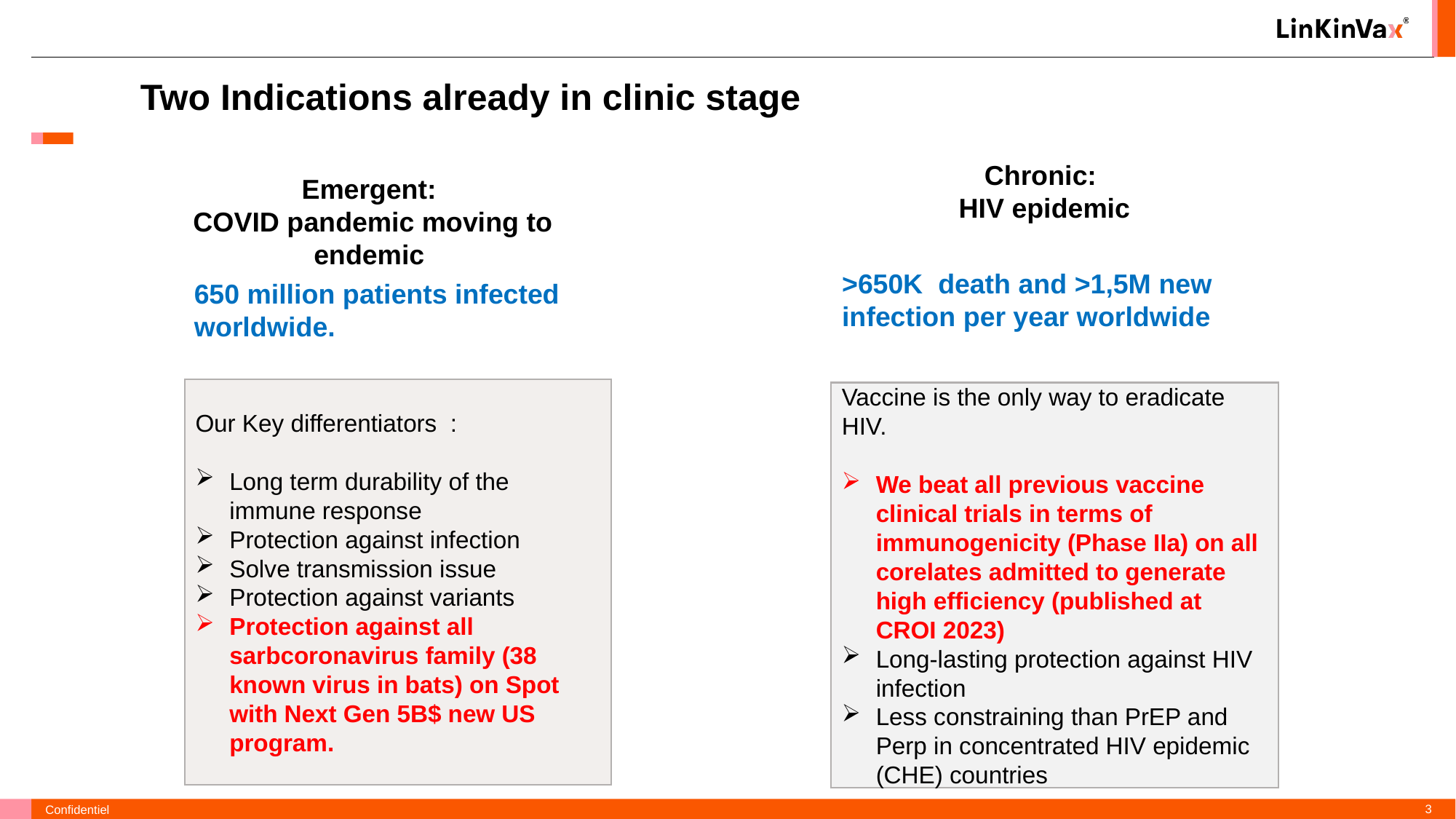

Two Indications already in clinic stage

Chronic:
HIV epidemic
Emergent:
COVID pandemic moving to endemic
>650K  death and >1,5M new infection per year worldwide
650 million patients infected worldwide.
Our Key differentiators  :

Long term durability of the immune response
Protection against infection
Solve transmission issue
Protection against variants
Protection against all sarbcoronavirus family (38 known virus in bats) on Spot with Next Gen 5B$ new US program.
Vaccine is the only way to eradicate HIV.

We beat all previous vaccine clinical trials in terms of immunogenicity (Phase IIa) on all corelates admitted to generate high efficiency (published at CROI 2023)
Long-lasting protection against HIV infection
Less constraining than PrEP and Perp in concentrated HIV epidemic (CHE) countries